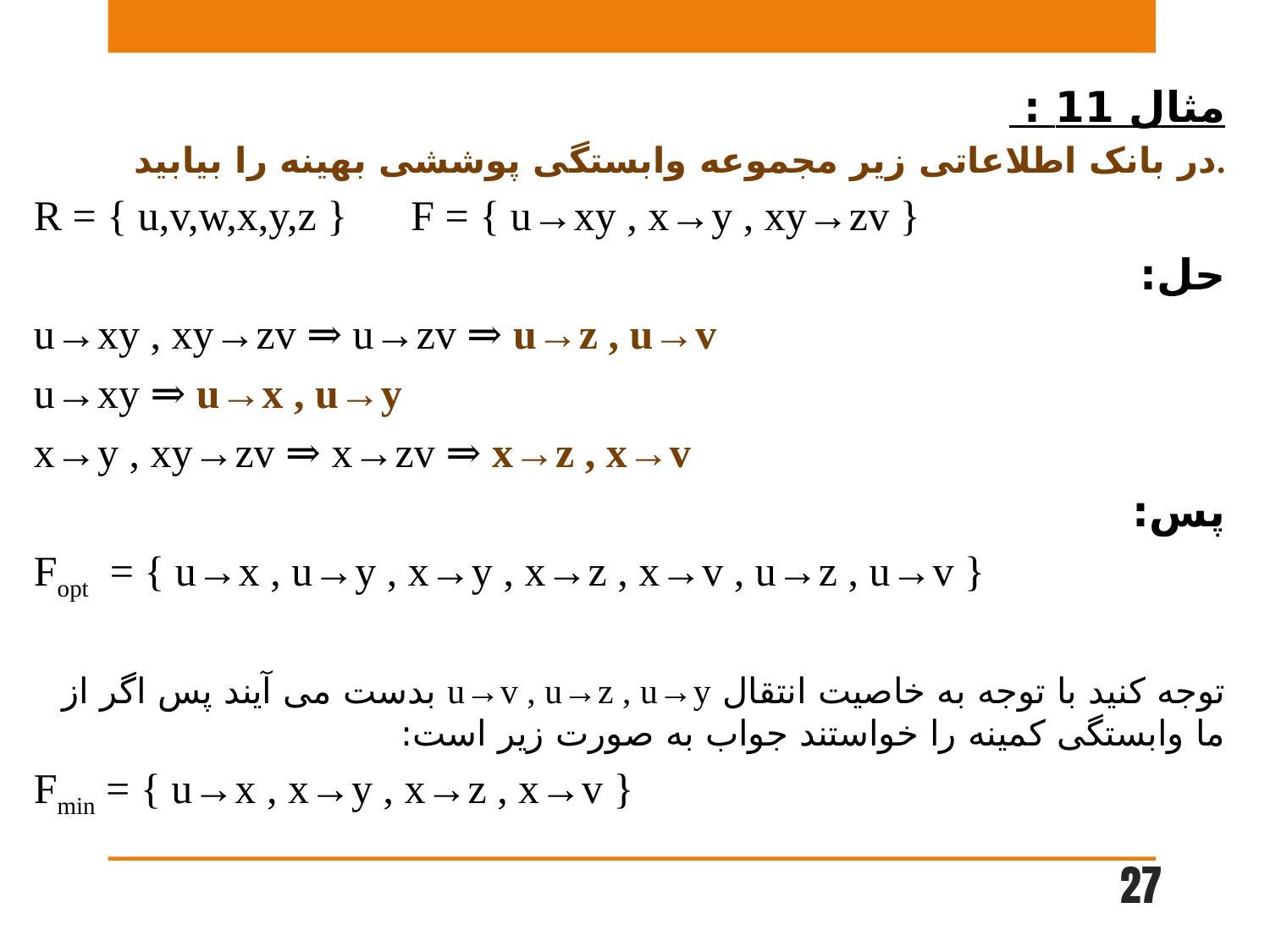

مثال 11 :
در بانک اطلاعاتی زیر مجموعه وابستگی پوششی بهینه را بیابید.
R = { u,v,w,x,y,z }      F = { u→xy , x→y , xy→zv }
حل:
u→xy , xy→zv ⇒ u→zv ⇒ u→z , u→v
u→xy ⇒ u→x , u→y
x→y , xy→zv ⇒ x→zv ⇒ x→z , x→v
پس:
F­­­­opt ­­­­ = { u→x , u→y , x→y , x→z , x→v , u→z , u→v }

توجه کنید با توجه به خاصیت انتقال u→v , u→z , u→y بدست می آیند پس اگر از ما وابستگی کمینه را خواستند جواب به صورت زیر است:
F­­­­min = { u→x , x→y , x→z , x→v }
27